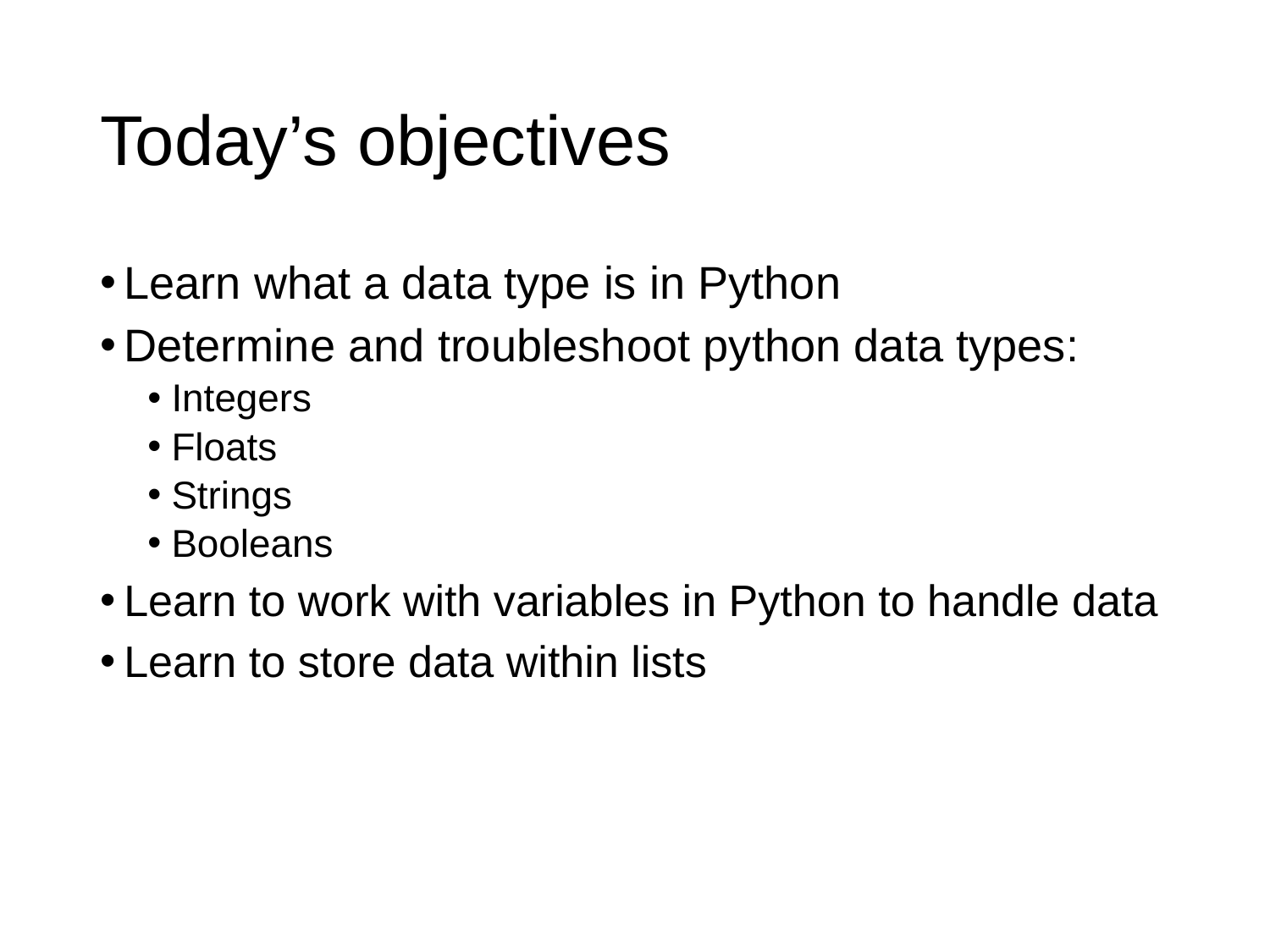

# Today’s objectives
Learn what a data type is in Python
Determine and troubleshoot python data types:
Integers
Floats
Strings
Booleans
Learn to work with variables in Python to handle data
Learn to store data within lists